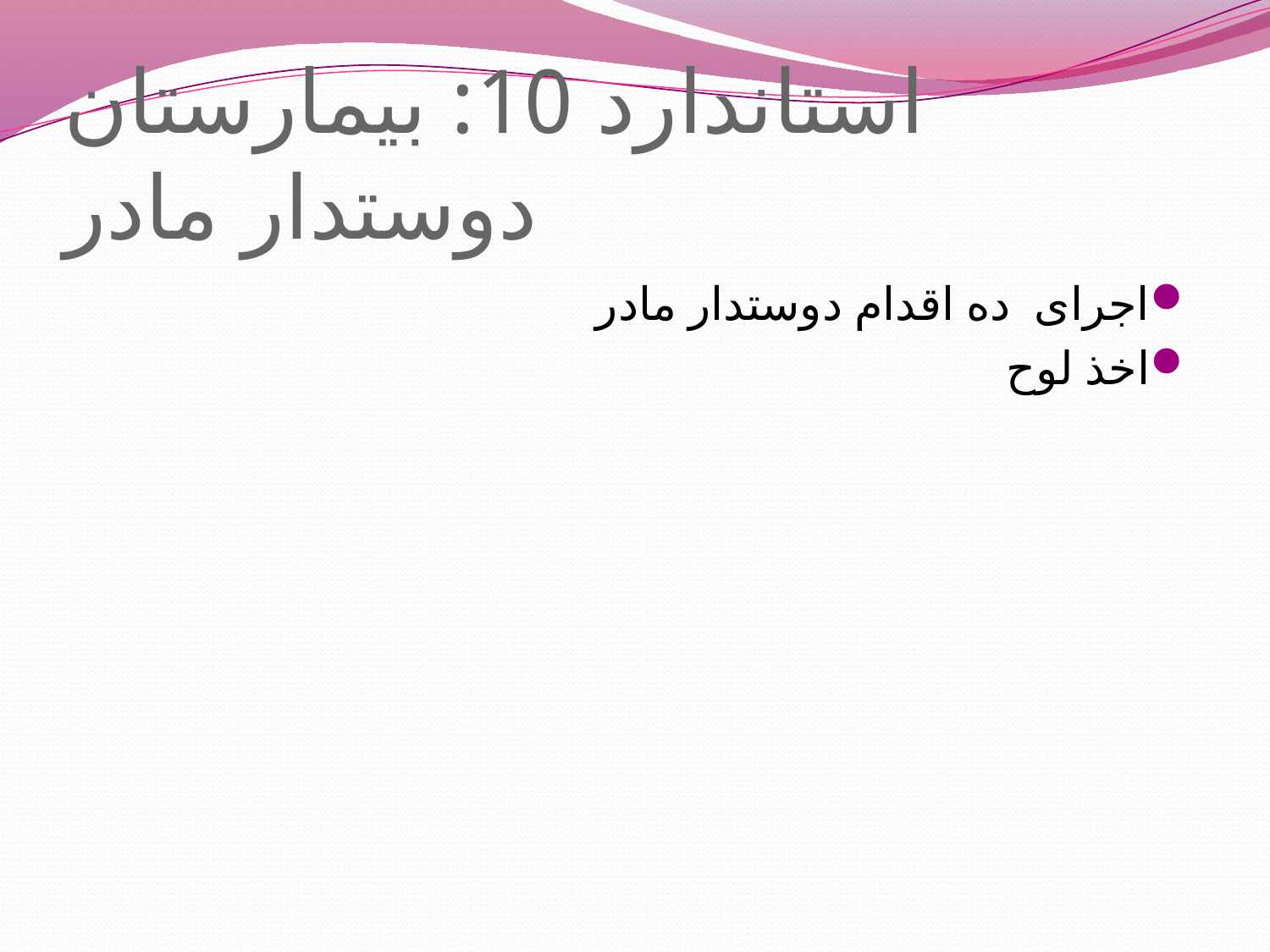

# استاندارد 10: بیمارستان دوستدار مادر
اجرای  ده اقدام دوستدار مادر
اخذ لوح